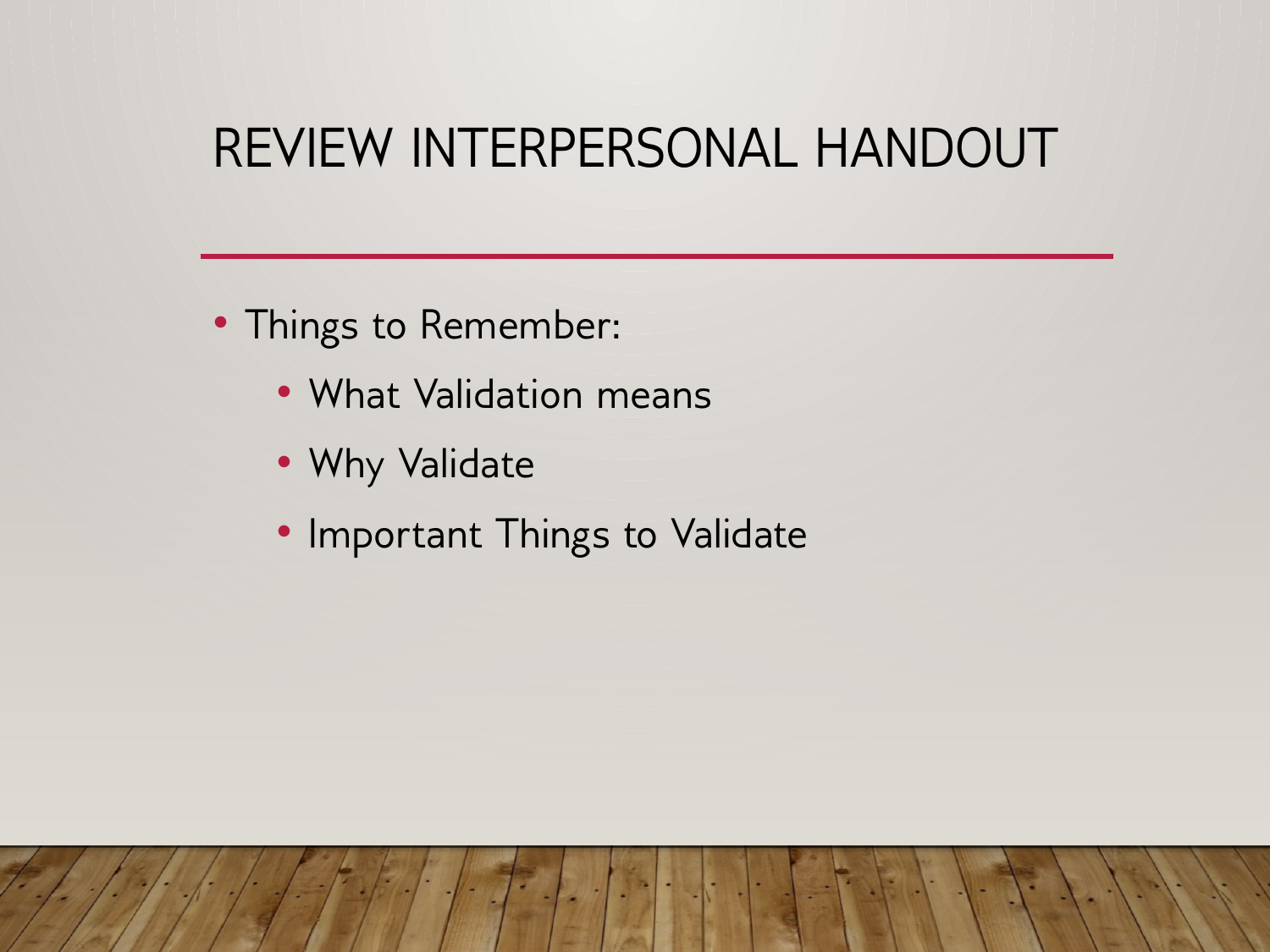

# Review Interpersonal Handout
Things to Remember:
What Validation means
Why Validate
Important Things to Validate